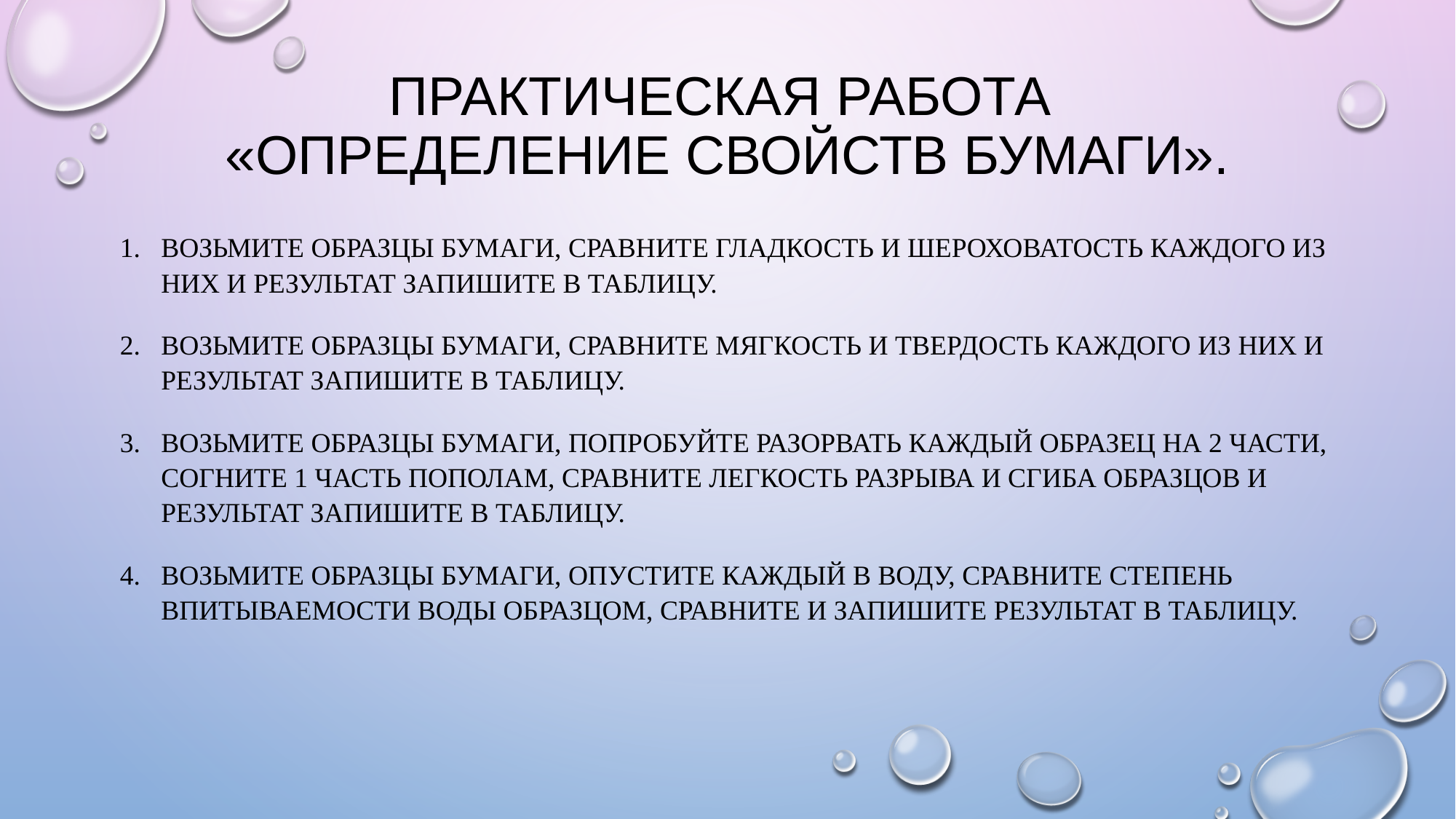

# Практическая работа «Определение свойств бумаги».
Возьмите образцы бумаги, сравните гладкость и шероховатость каждого из них и результат запишите в таблицу.
Возьмите образцы бумаги, сравните мягкость и твердость каждого из них и результат запишите в таблицу.
Возьмите образцы бумаги, попробуйте разорвать каждый образец на 2 части, согните 1 часть пополам, сравните легкость разрыва и сгиба образцов и результат запишите в таблицу.
Возьмите образцы бумаги, опустите каждый в воду, сравните степень впитываемости воды образцом, сравните и запишите результат в таблицу.